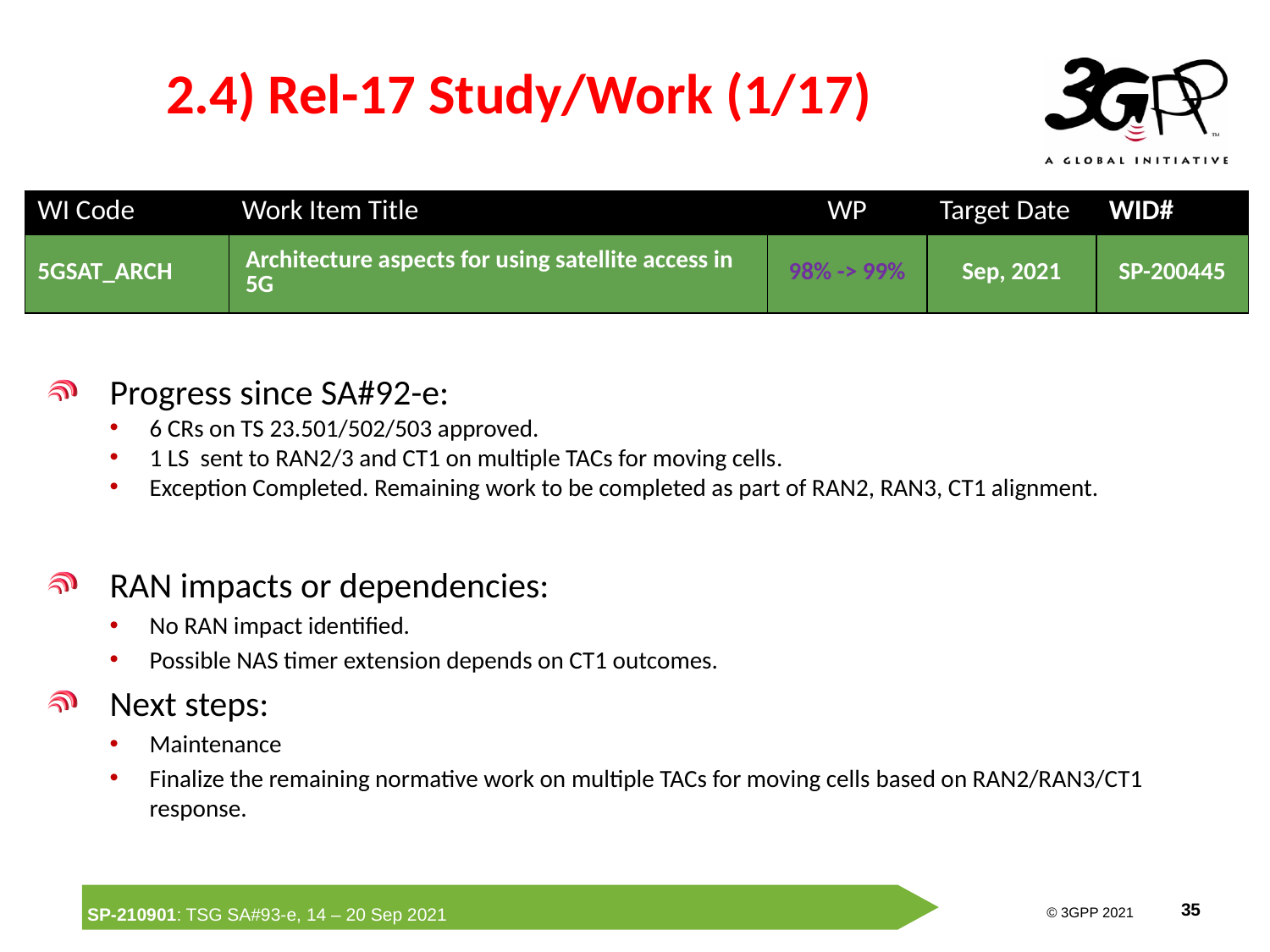

# 2.4) Rel-17 Study/Work (1/17)
| WI Code | Work Item Title | WP | Target Date | WID# |
| --- | --- | --- | --- | --- |
| 5GSAT\_ARCH | Architecture aspects for using satellite access in 5G | 98% -> 99% | Sep, 2021 | SP-200445 |
Progress since SA#92-e:
6 CRs on TS 23.501/502/503 approved.
1 LS  sent to RAN2/3 and CT1 on multiple TACs for moving cells.
Exception Completed. Remaining work to be completed as part of RAN2, RAN3, CT1 alignment.

RAN impacts or dependencies:
No RAN impact identified.
Possible NAS timer extension depends on CT1 outcomes.
Next steps:
Maintenance
Finalize the remaining normative work on multiple TACs for moving cells based on RAN2/RAN3/CT1 response.